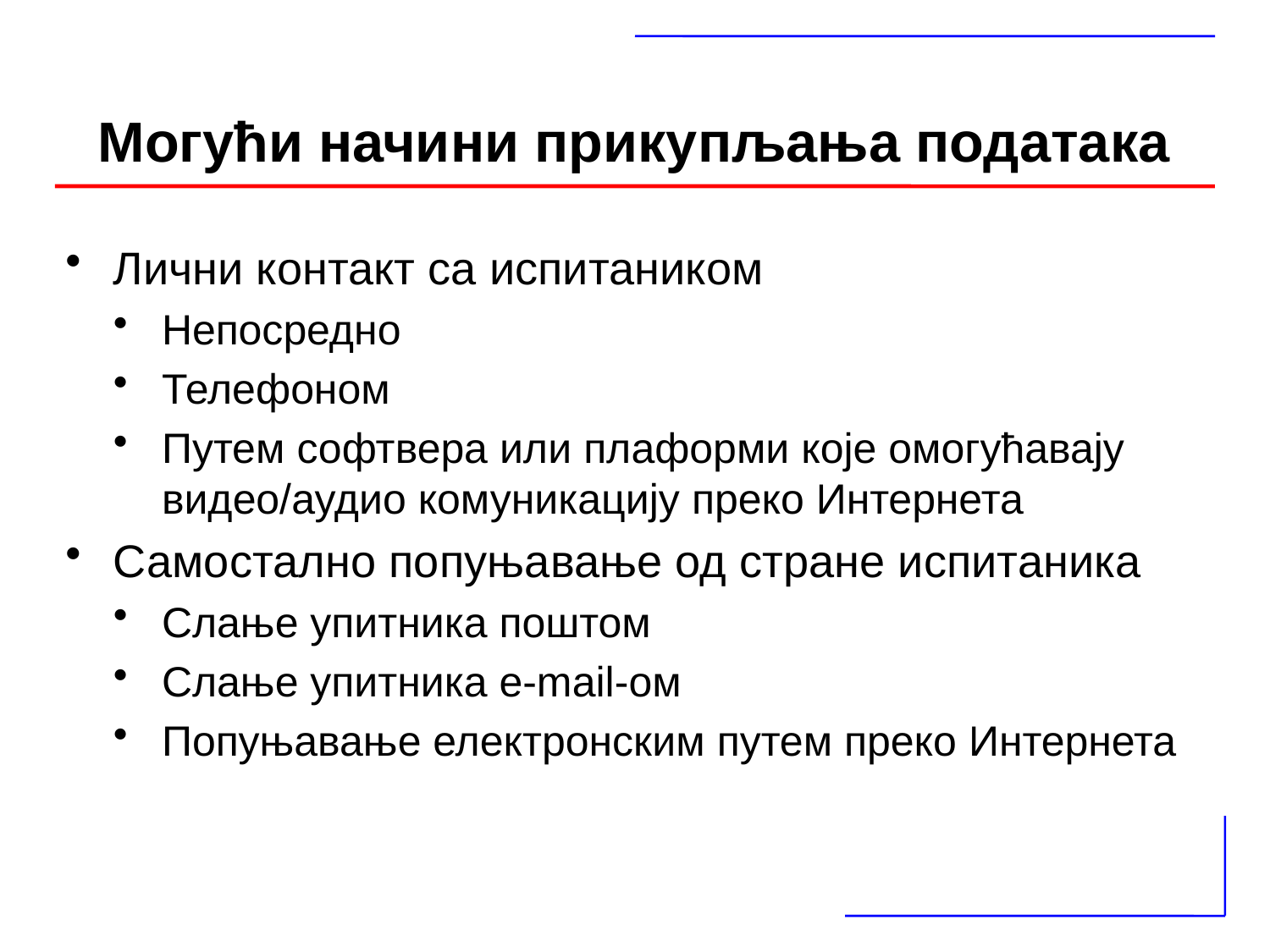

# Могући начини прикупљања података
Лични контакт са испитаником
Непосредно
Телефоном
Путем софтвера или плаформи које омогућавају видео/аудио комуникацију преко Интернета
Самостално попуњавање од стране испитаника
Слање упитника поштом
Слање упитника e-mail-ом
Попуњавање електронским путем преко Интернета